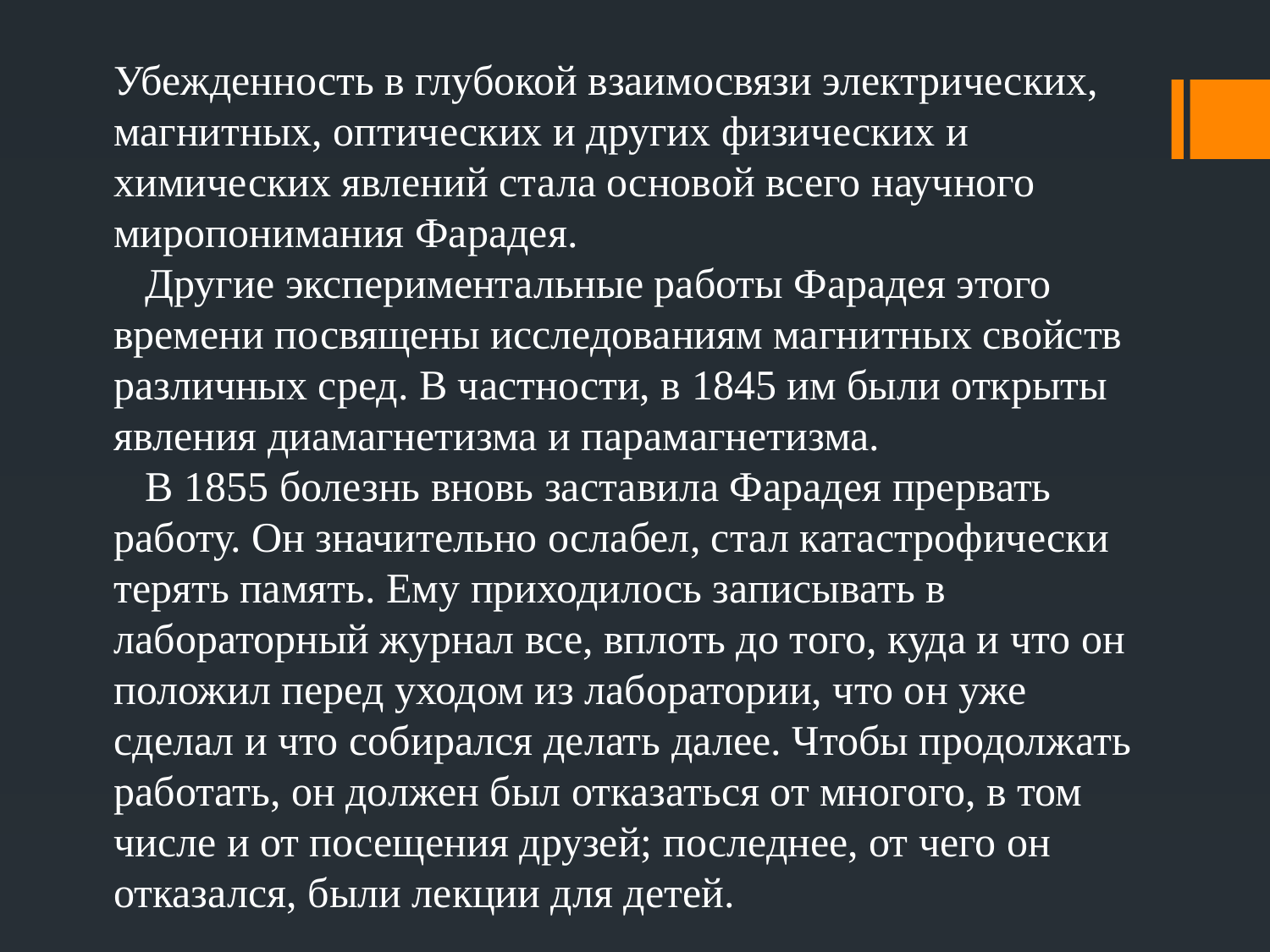

Убежденность в глубокой взаимосвязи электрических, магнитных, оптических и других физических и химических явлений стала основой всего научного миропонимания Фарадея.
   Другие экспериментальные работы Фарадея этого времени посвящены исследованиям магнитных свойств различных сред. В частности, в 1845 им были открыты явления диамагнетизма и парамагнетизма.
   В 1855 болезнь вновь заставила Фарадея прервать работу. Он значительно ослабел, стал катастрофически терять память. Ему приходилось записывать в лабораторный журнал все, вплоть до того, куда и что он положил перед уходом из лаборатории, что он уже сделал и что собирался делать далее. Чтобы продолжать работать, он должен был отказаться от многого, в том числе и от посещения друзей; последнее, от чего он отказался, были лекции для детей.